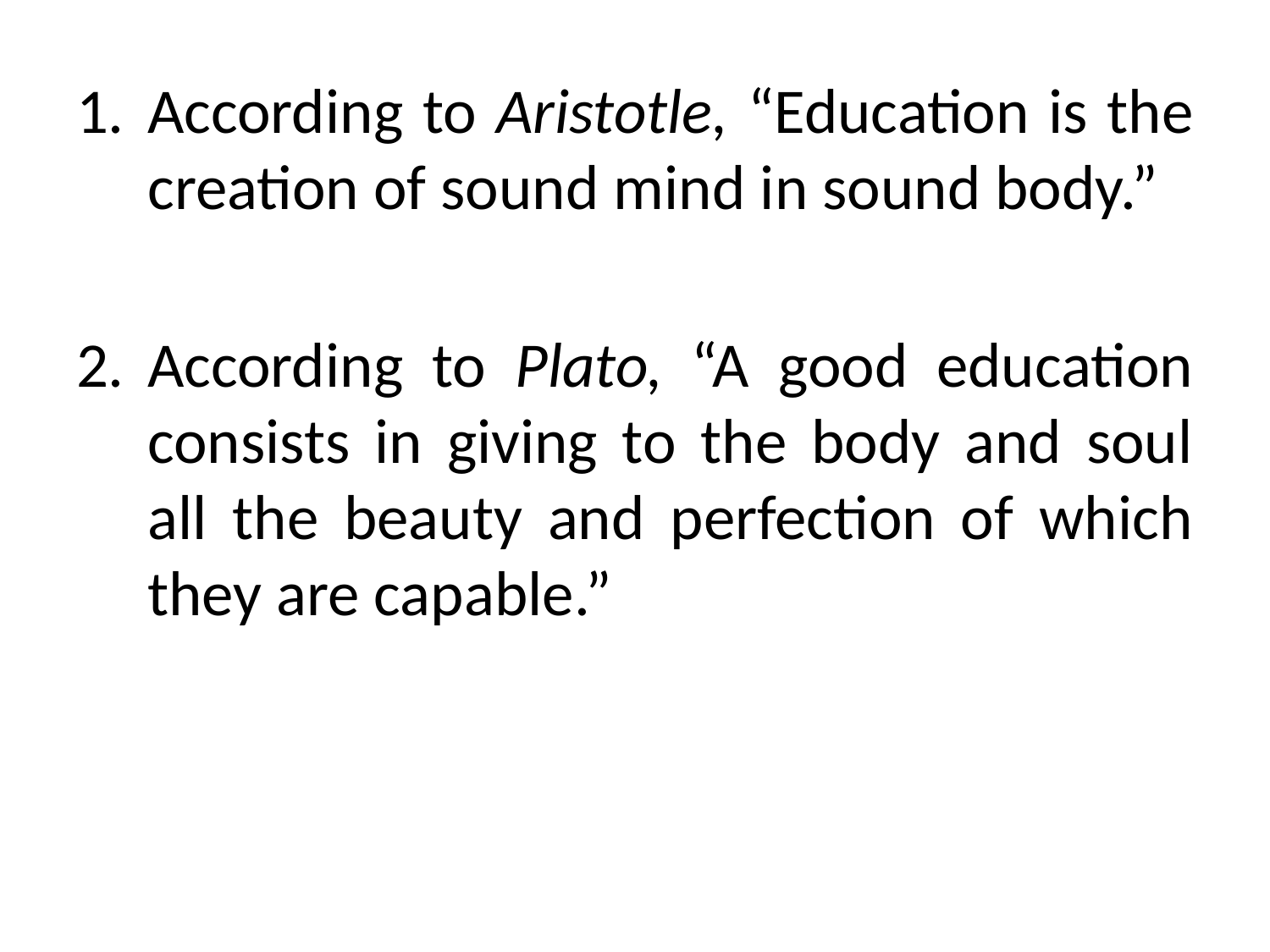

According to Aristotle, “Education is the creation of sound mind in sound body.”

According to Plato, “A good education consists in giving to the body and soul all the beauty and perfection of which they are capable.”